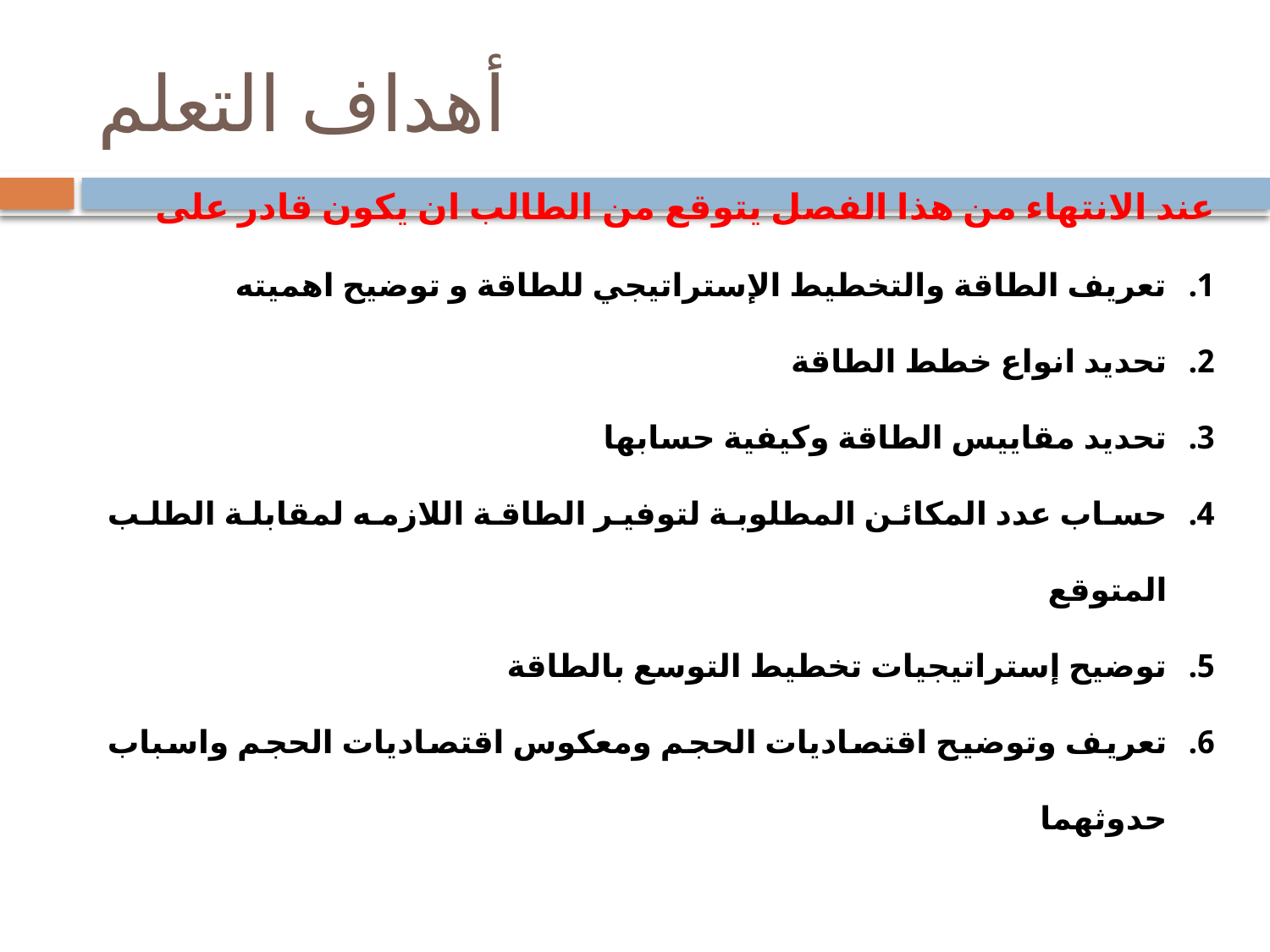

# أهداف التعلم
عند الانتهاء من هذا الفصل يتوقع من الطالب ان يكون قادر على
تعريف الطاقة والتخطيط الإستراتيجي للطاقة و توضيح اهميته
تحديد انواع خطط الطاقة
تحديد مقاييس الطاقة وكيفية حسابها
حساب عدد المكائن المطلوبة لتوفير الطاقة اللازمه لمقابلة الطلب المتوقع
توضيح إستراتيجيات تخطيط التوسع بالطاقة
تعريف وتوضيح اقتصاديات الحجم ومعكوس اقتصاديات الحجم واسباب حدوثهما